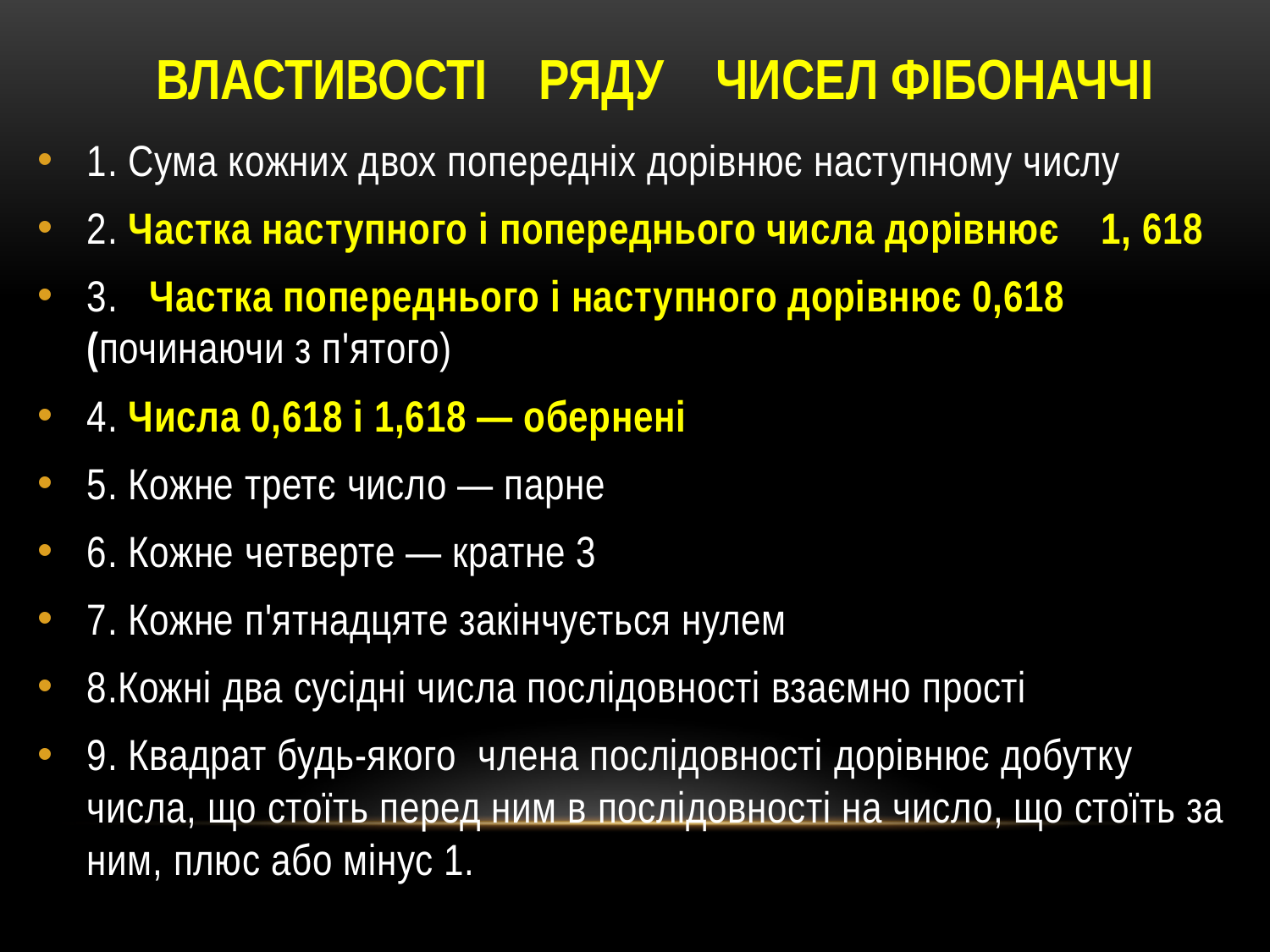

# Властивості    ряду    чисел фібоначчі
1. Сума кожних двох попередніх дорівнює наступному числу
2. Частка наступного і попереднього числа дорівнює    1, 618
3.   Частка попереднього і наступного дорівнює 0,618 (починаючи з п'ятого)
4. Числа 0,618 і 1,618 — обернені
5. Кожне третє число — парне
6. Кожне четверте — кратне 3
7. Кожне п'ятнадцяте закінчується нулем
8.Кожні два сусідні числа послідовності взаємно прості
9. Квадрат будь-якого  члена послідовності дорівнює добутку числа, що стоїть перед ним в послідовності на число, що стоїть за ним, плюс або мінус 1.